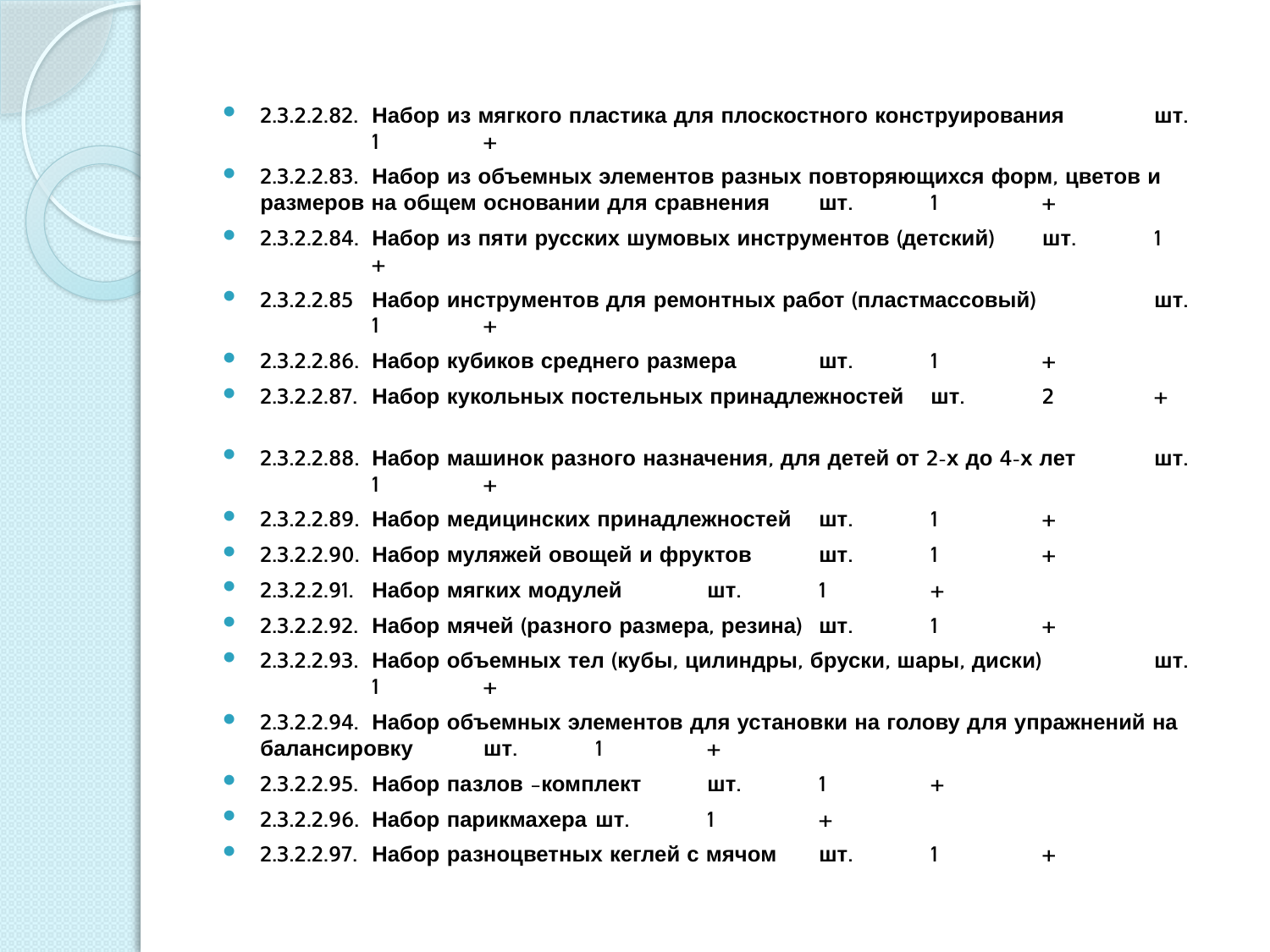

#

2.3.2.2.82. 	Набор из мягкого пластика для плоскостного конструирования 	шт. 	1 	+
2.3.2.2.83. 	Набор из объемных элементов разных повторяющихся форм, цветов и размеров на общем основании для сравнения 	шт. 	1 	+
2.3.2.2.84. 	Набор из пяти русских шумовых инструментов (детский) 	шт. 	1 	+
2.3.2.2.85 	Набор инструментов для ремонтных работ (пластмассовый) 	шт. 	1 	+
2.3.2.2.86. 	Набор кубиков среднего размера 	шт. 	1 	+
2.3.2.2.87. 	Набор кукольных постельных принадлежностей 	шт. 	2 	+
2.3.2.2.88. 	Набор машинок разного назначения, для детей от 2-х до 4-х лет 	шт. 	1 	+
2.3.2.2.89. 	Набор медицинских принадлежностей 	шт. 	1 	+
2.3.2.2.90. 	Набор муляжей овощей и фруктов 	шт. 	1 	+
2.3.2.2.91. 	Набор мягких модулей 	шт. 	1 	+
2.3.2.2.92. 	Набор мячей (разного размера, резина) 	шт. 	1 	+
2.3.2.2.93. 	Набор объемных тел (кубы, цилиндры, бруски, шары, диски) 	шт. 	1 	+
2.3.2.2.94. 	Набор объемных элементов для установки на голову для упражнений на балансировку 	шт. 	1 	+
2.3.2.2.95. 	Набор пазлов –комплект 	шт. 	1 	+
2.3.2.2.96. 	Набор парикмахера 	шт. 	1 	+
2.3.2.2.97. 	Набор разноцветных кеглей с мячом 	шт. 	1 	+